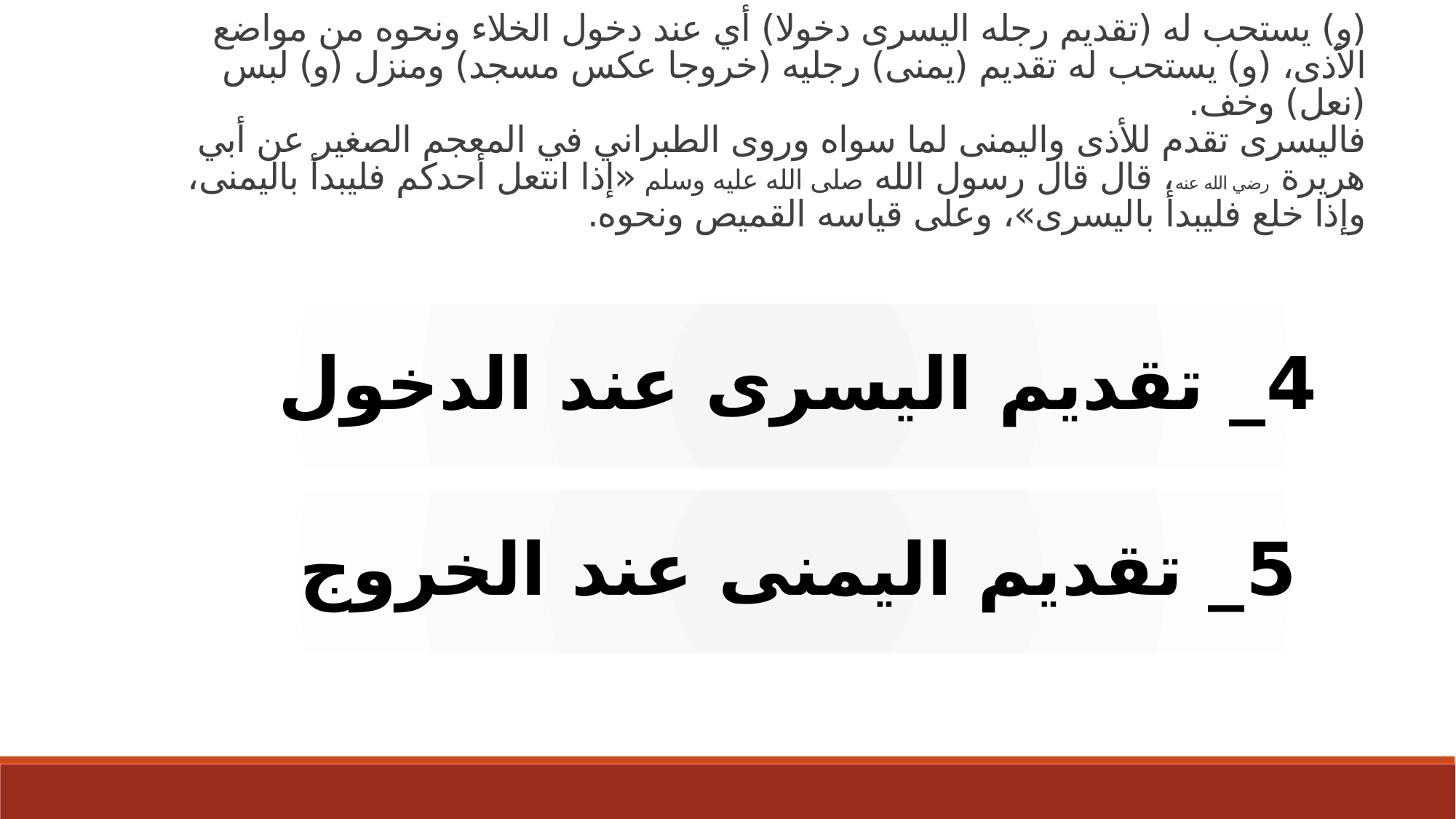

(و) يستحب له (تقديم رجله اليسرى دخولا) أي عند دخول الخلاء ونحوه من مواضع الأذى، (و) يستحب له تقديم (يمنى) رجليه (خروجا عكس مسجد) ومنزل (و) لبس (نعل) وخف.
فاليسرى تقدم للأذى واليمنى لما سواه وروى الطبراني في المعجم الصغير عن أبي هريرة رضي الله عنه، قال قال رسول الله صلى الله عليه وسلم «إذا انتعل أحدكم فليبدأ باليمنى، وإذا خلع فليبدأ باليسرى»، وعلى قياسه القميص ونحوه.
4_ تقديم اليسرى عند الدخول
5_ تقديم اليمنى عند الخروج